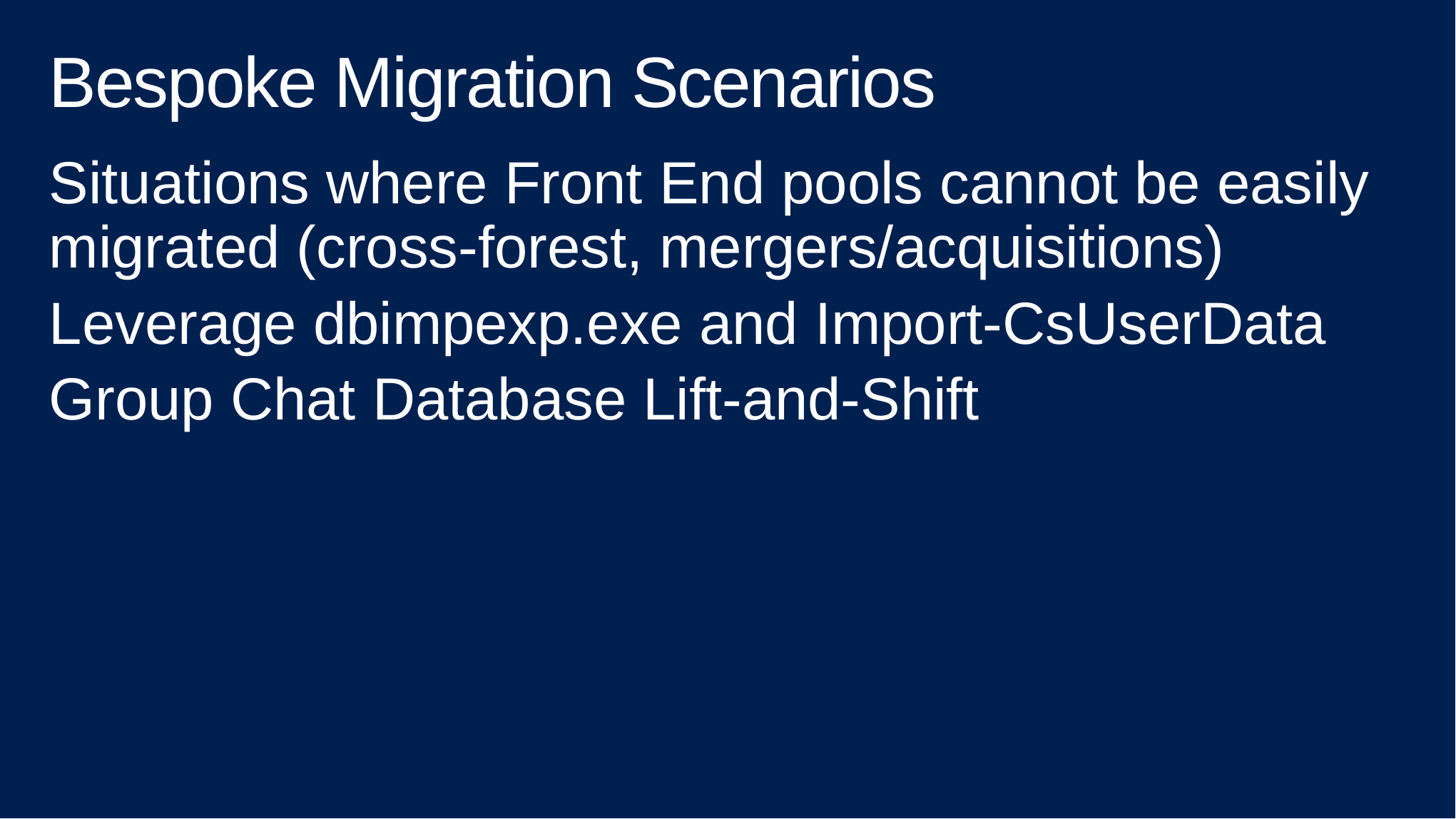

# Bespoke Migration Scenarios
Situations where Front End pools cannot be easily migrated (cross-forest, mergers/acquisitions)
Leverage dbimpexp.exe and Import-CsUserData
Group Chat Database Lift-and-Shift